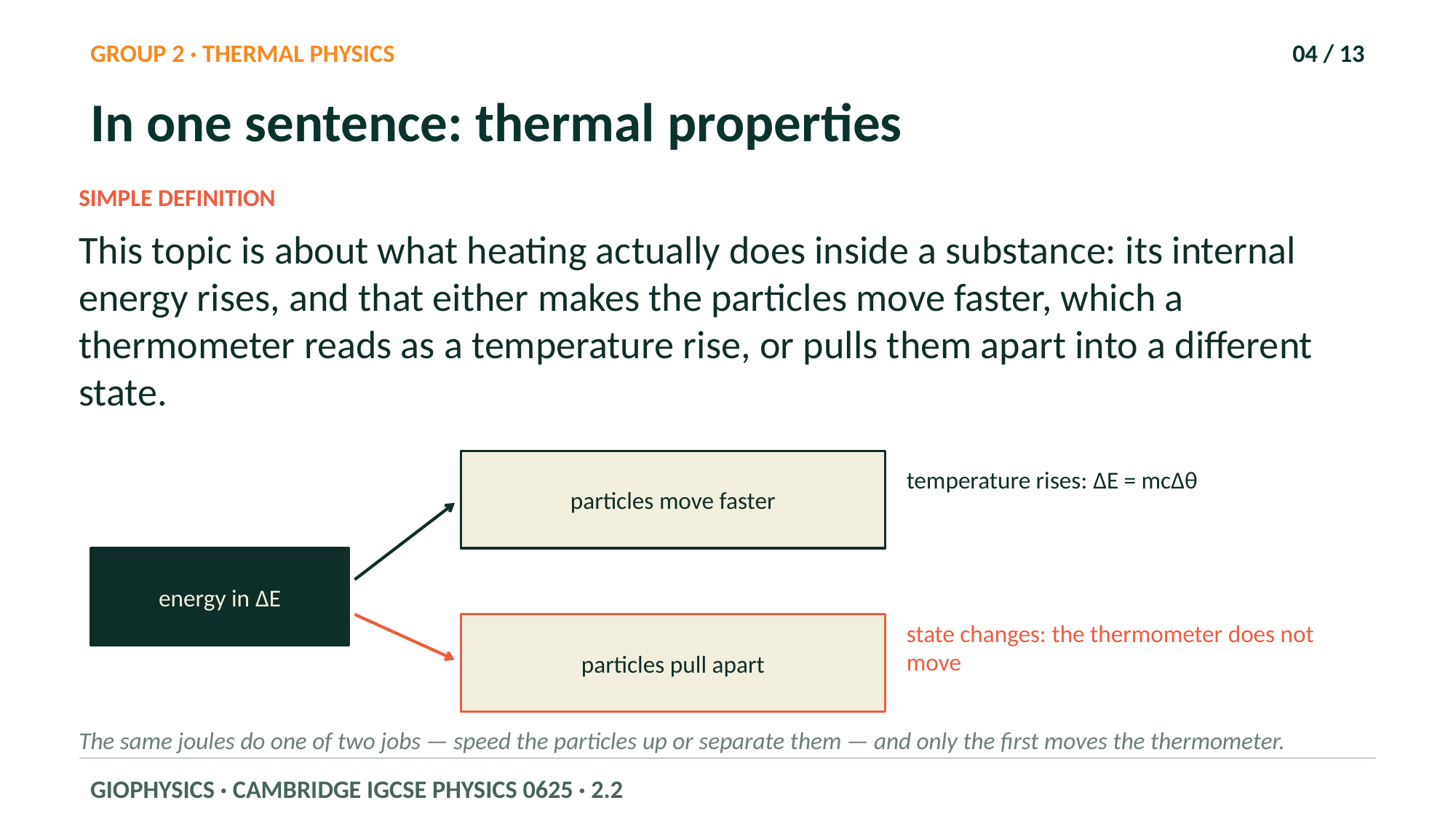

GROUP 2 · THERMAL PHYSICS
04 / 13
In one sentence: thermal properties
SIMPLE DEFINITION
This topic is about what heating actually does inside a substance: its internal energy rises, and that either makes the particles move faster, which a thermometer reads as a temperature rise, or pulls them apart into a different state.
particles move faster
temperature rises: ΔE = mcΔθ
energy in ΔE
particles pull apart
state changes: the thermometer does not move
The same joules do one of two jobs — speed the particles up or separate them — and only the first moves the thermometer.

GIOPHYSICS · CAMBRIDGE IGCSE PHYSICS 0625 · 2.2